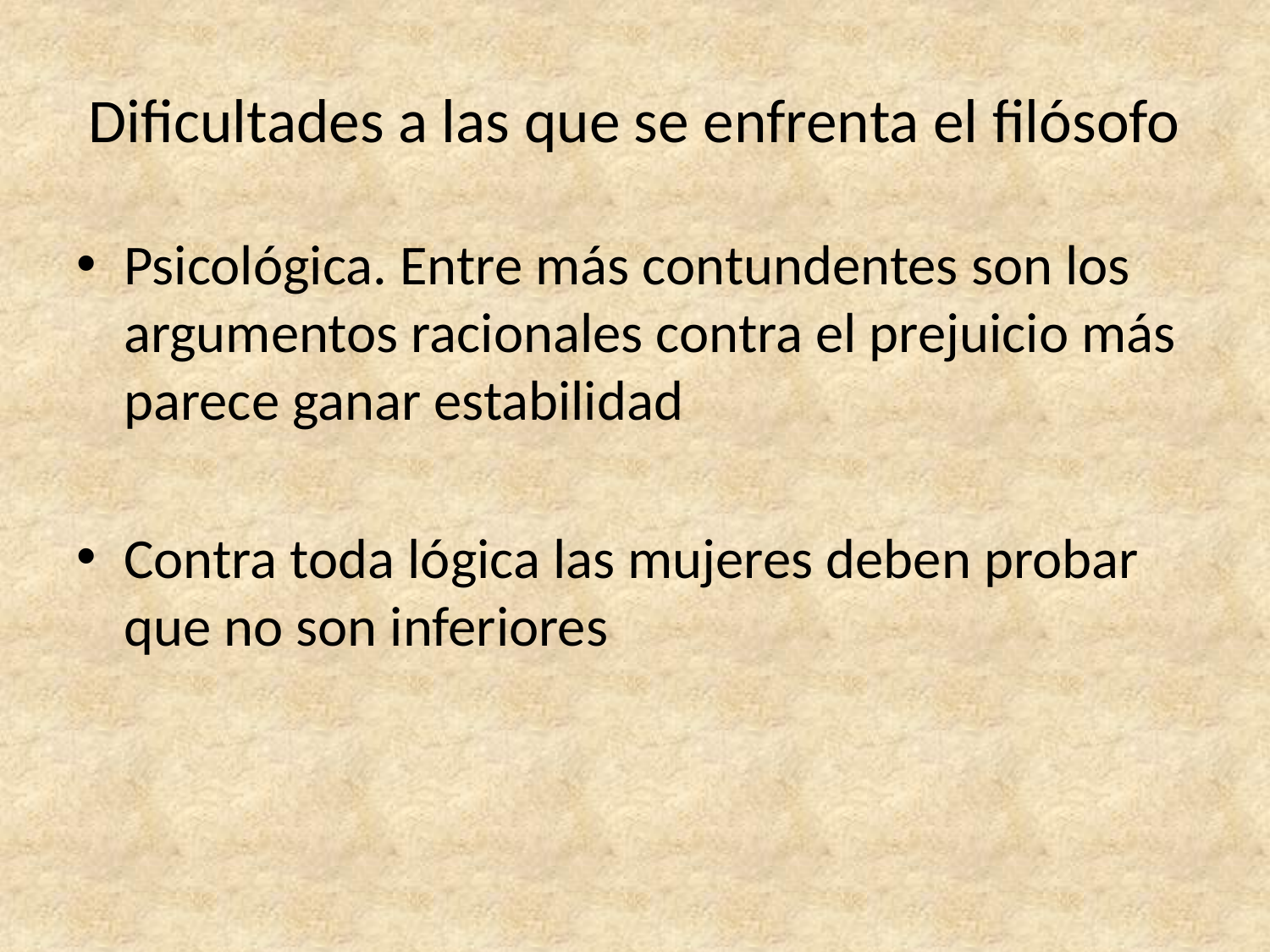

# Dificultades a las que se enfrenta el filósofo
Psicológica. Entre más contundentes son los argumentos racionales contra el prejuicio más parece ganar estabilidad

Contra toda lógica las mujeres deben probar que no son inferiores